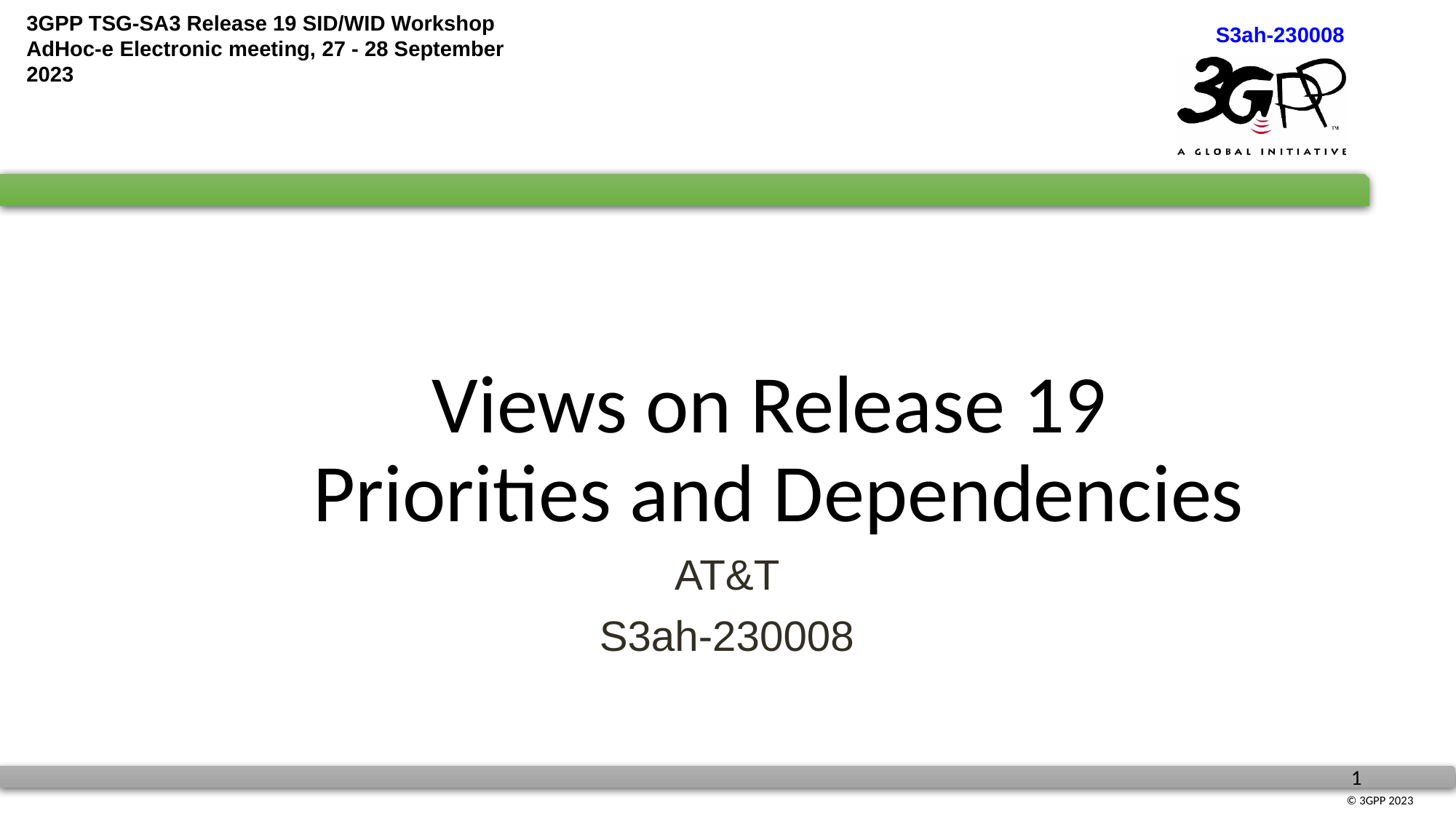

# Views on Release 19 Priorities and Dependencies
AT&T
S3ah-230008